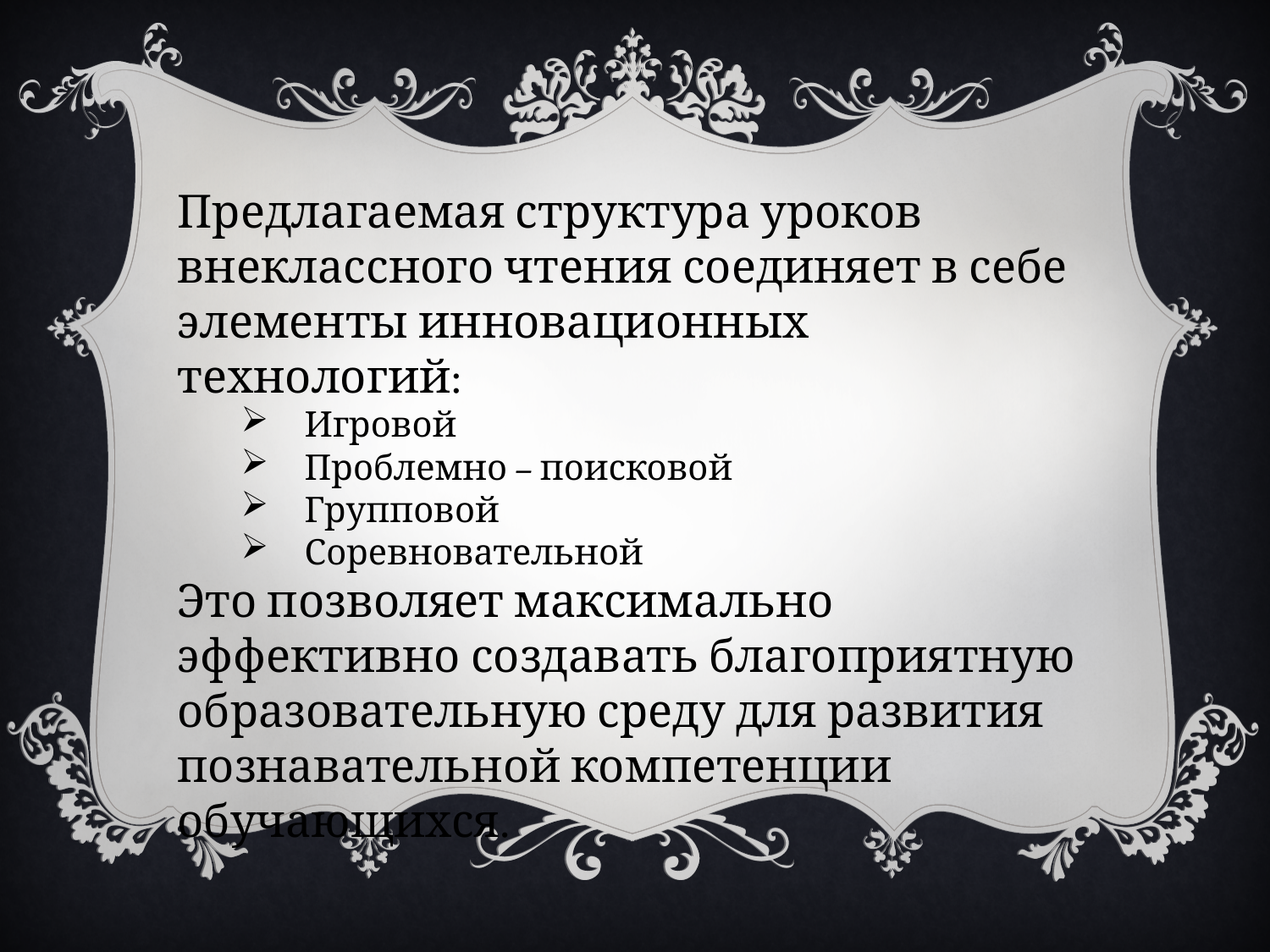

Предлагаемая структура уроков внеклассного чтения соединяет в себе элементы инновационных технологий:
Игровой
Проблемно – поисковой
Групповой
Соревновательной
Это позволяет максимально эффективно создавать благоприятную образовательную среду для развития познавательной компетенции обучающихся.